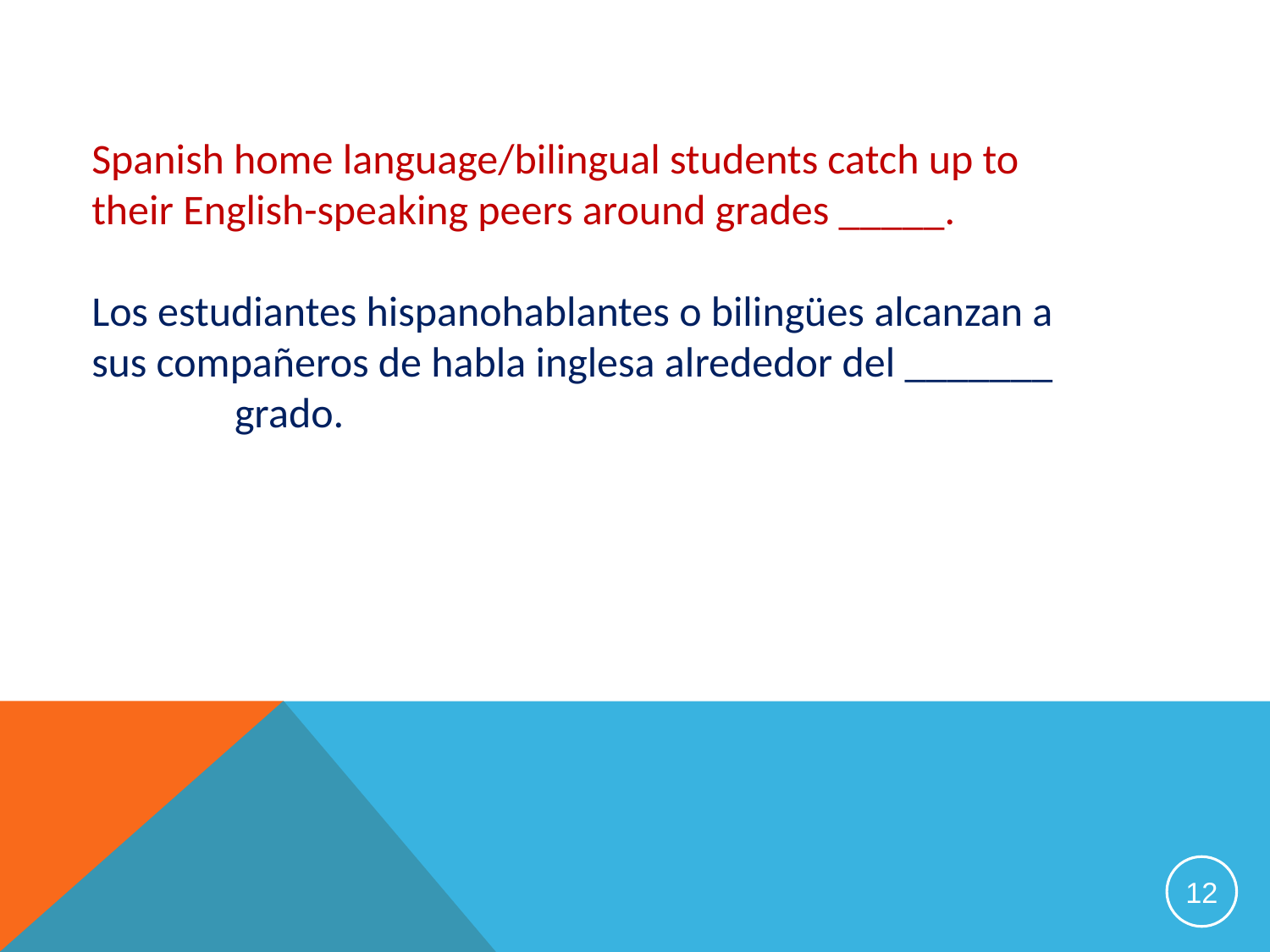

Spanish home language/bilingual students catch up to their English-speaking peers around grades _____.

Los estudiantes hispanohablantes o bilingües alcanzan a sus compañeros de habla inglesa alrededor del _______                    grado.

12